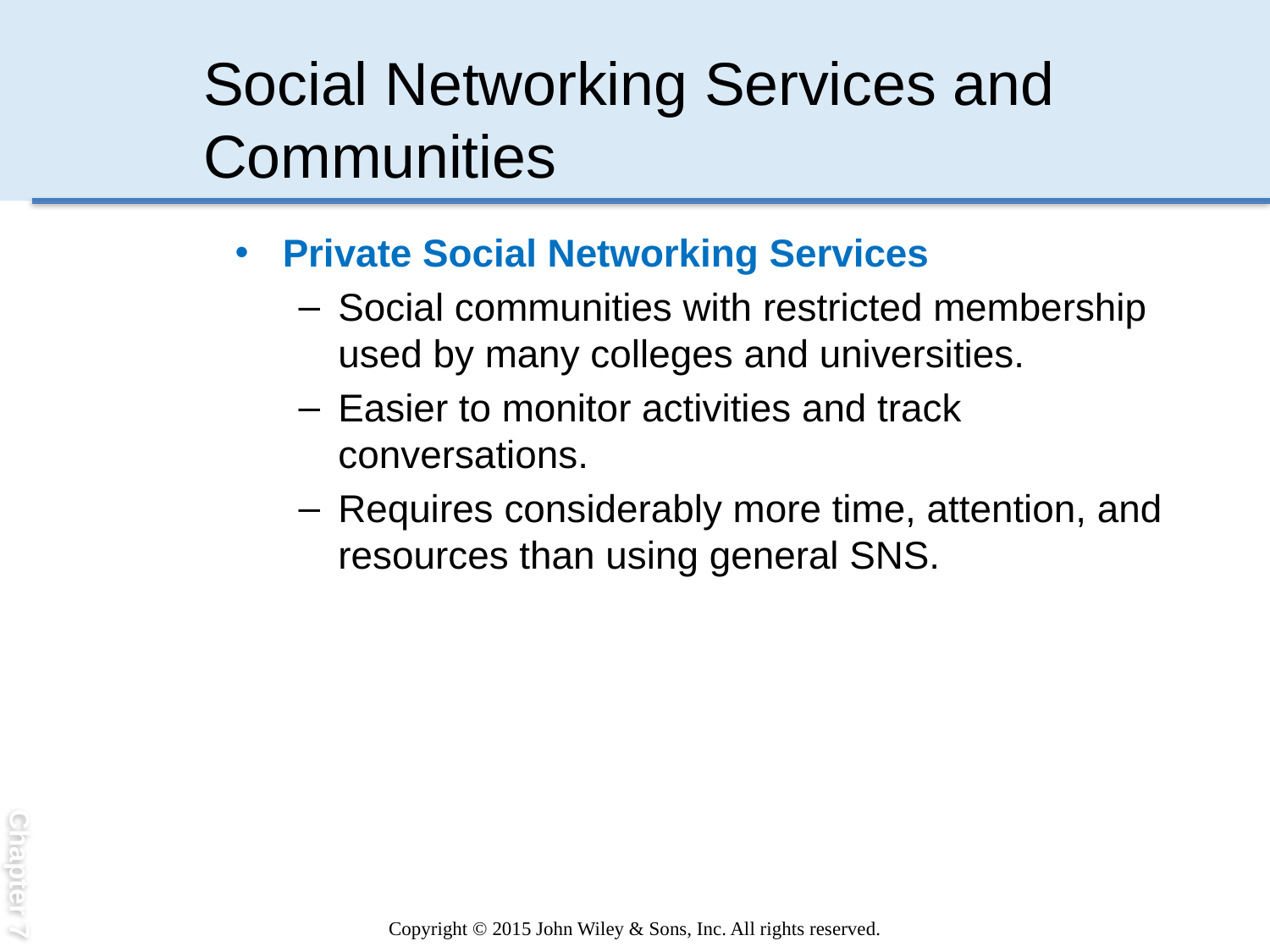

Chapter 7
# Social Networking Services and Communities
Private Social Networking Services
Social communities with restricted membership used by many colleges and universities.
Easier to monitor activities and track conversations.
Requires considerably more time, attention, and resources than using general SNS.